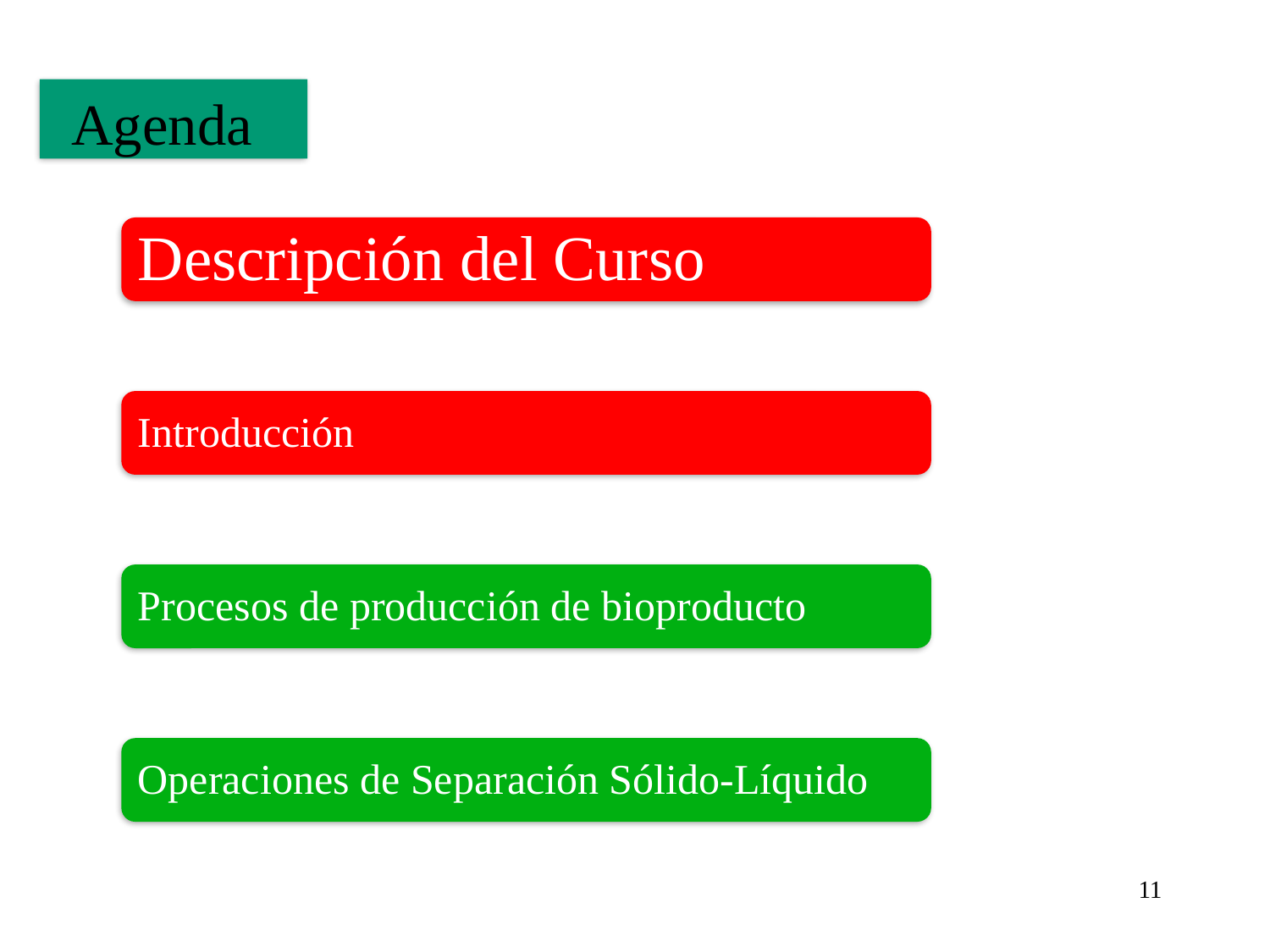

Agenda
Introducción
Procesos de producción de bioproducto
Descripción del Curso
Operaciones de Separación Sólido-Líquido
11